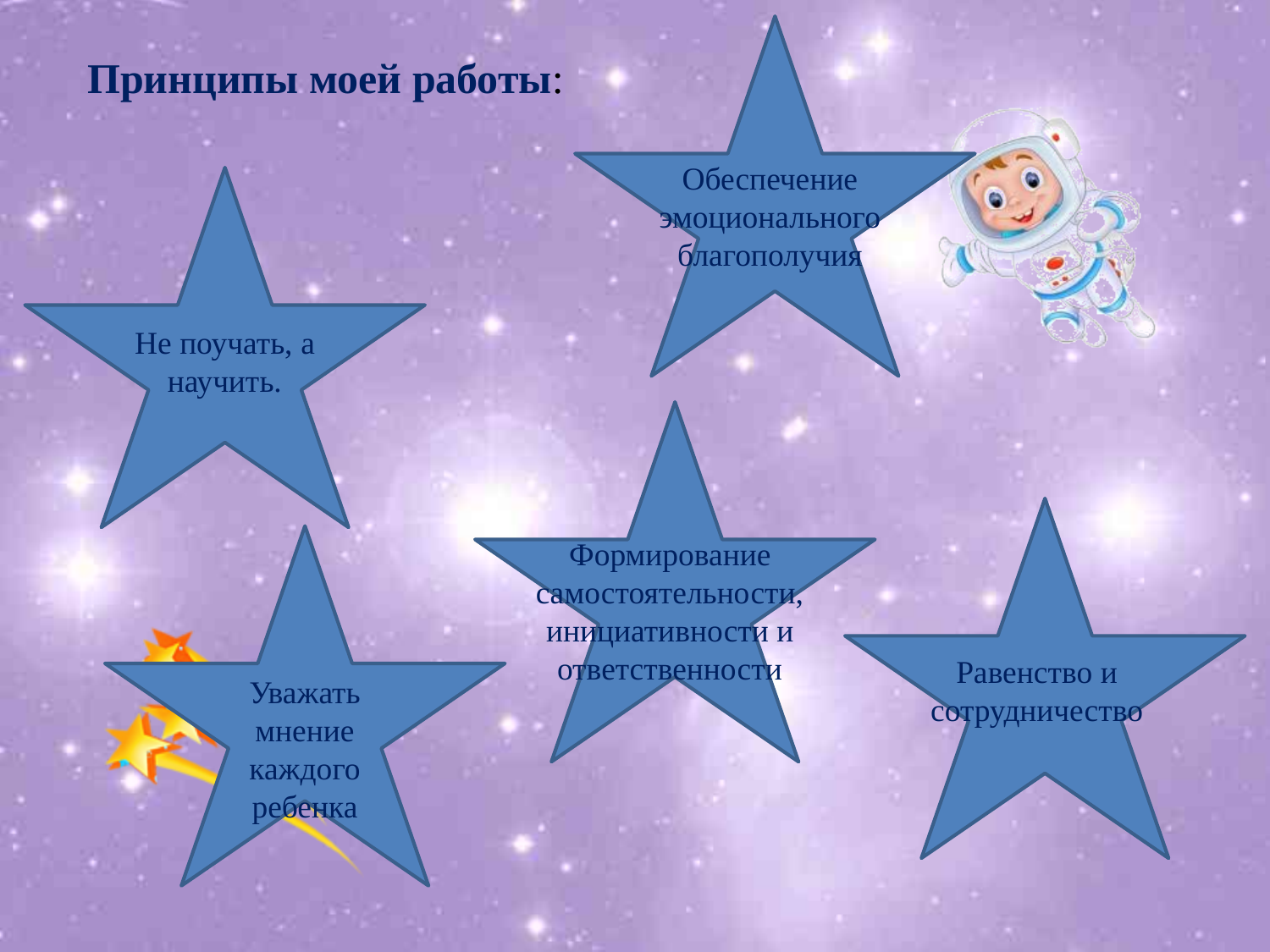

Принципы моей работы:
Обеспечение эмоционального благополучия

Не поучать, а научить.

Формирование самостоятельности, инициативности и ответственности
Равенство и сотрудничество
Уважать мнение каждого ребенка